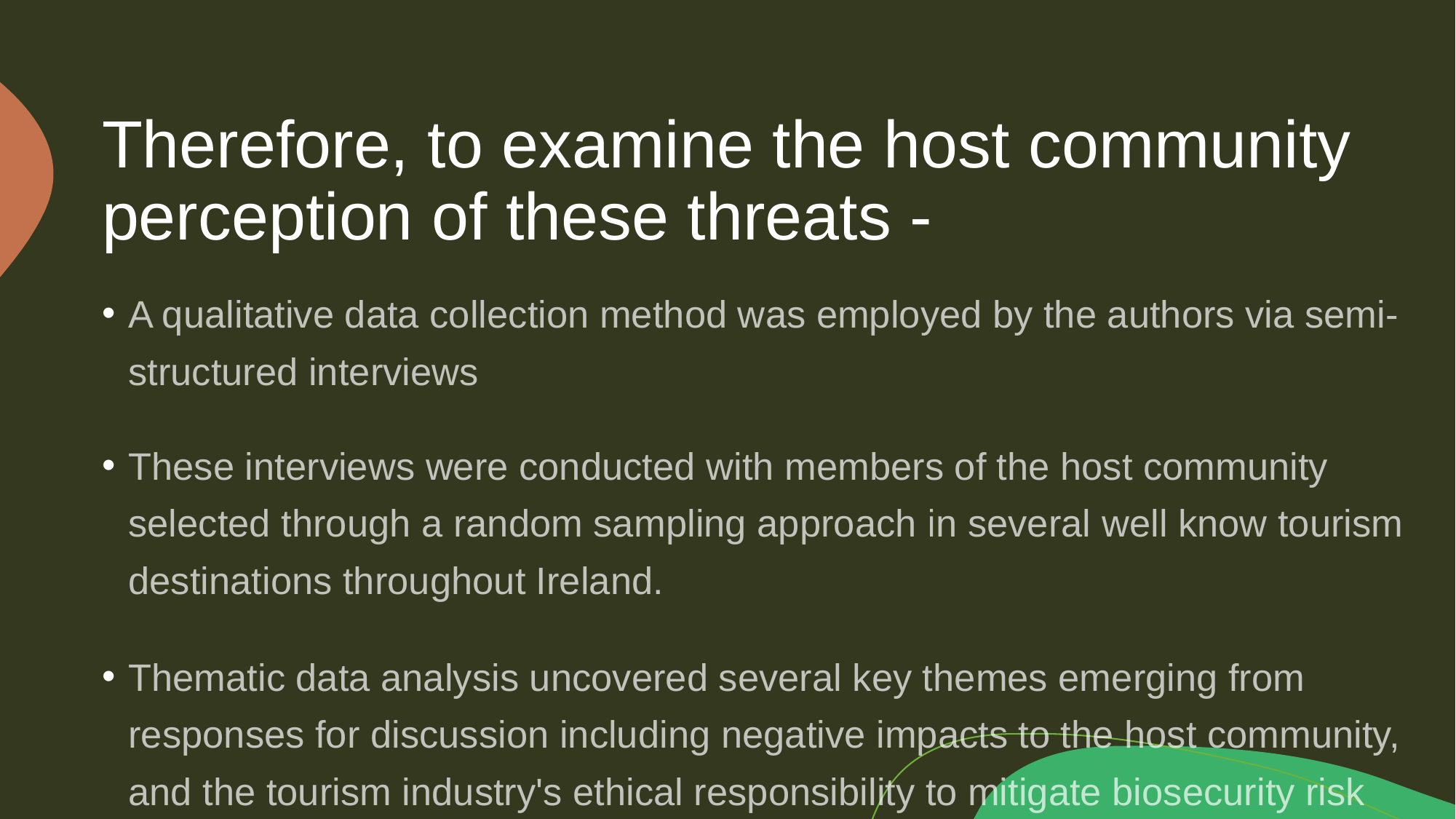

# Therefore, to examine the host community perception of these threats -
A qualitative data collection method was employed by the authors via semi-structured interviews

These interviews were conducted with members of the host community selected through a random sampling approach in several well know tourism destinations throughout Ireland.

Thematic data analysis uncovered several key themes emerging from responses for discussion including negative impacts to the host community, and the tourism industry's ethical responsibility to mitigate biosecurity risk